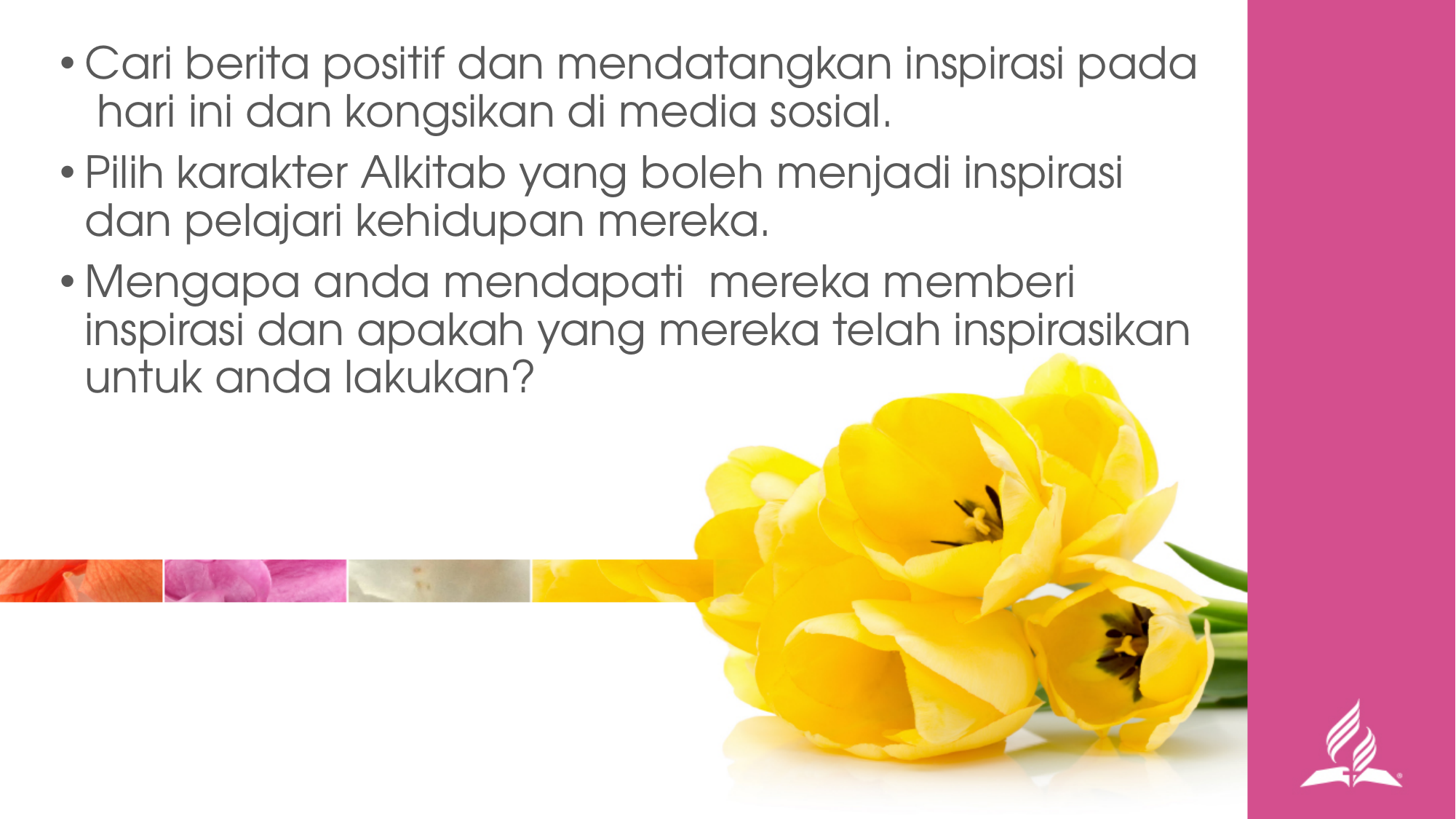

Cari berita positif dan mendatangkan inspirasi pada  hari ini dan kongsikan di media sosial.
Pilih karakter Alkitab yang boleh menjadi inspirasi dan pelajari kehidupan mereka.
Mengapa anda mendapati  mereka memberi inspirasi dan apakah yang mereka telah inspirasikan untuk anda lakukan?